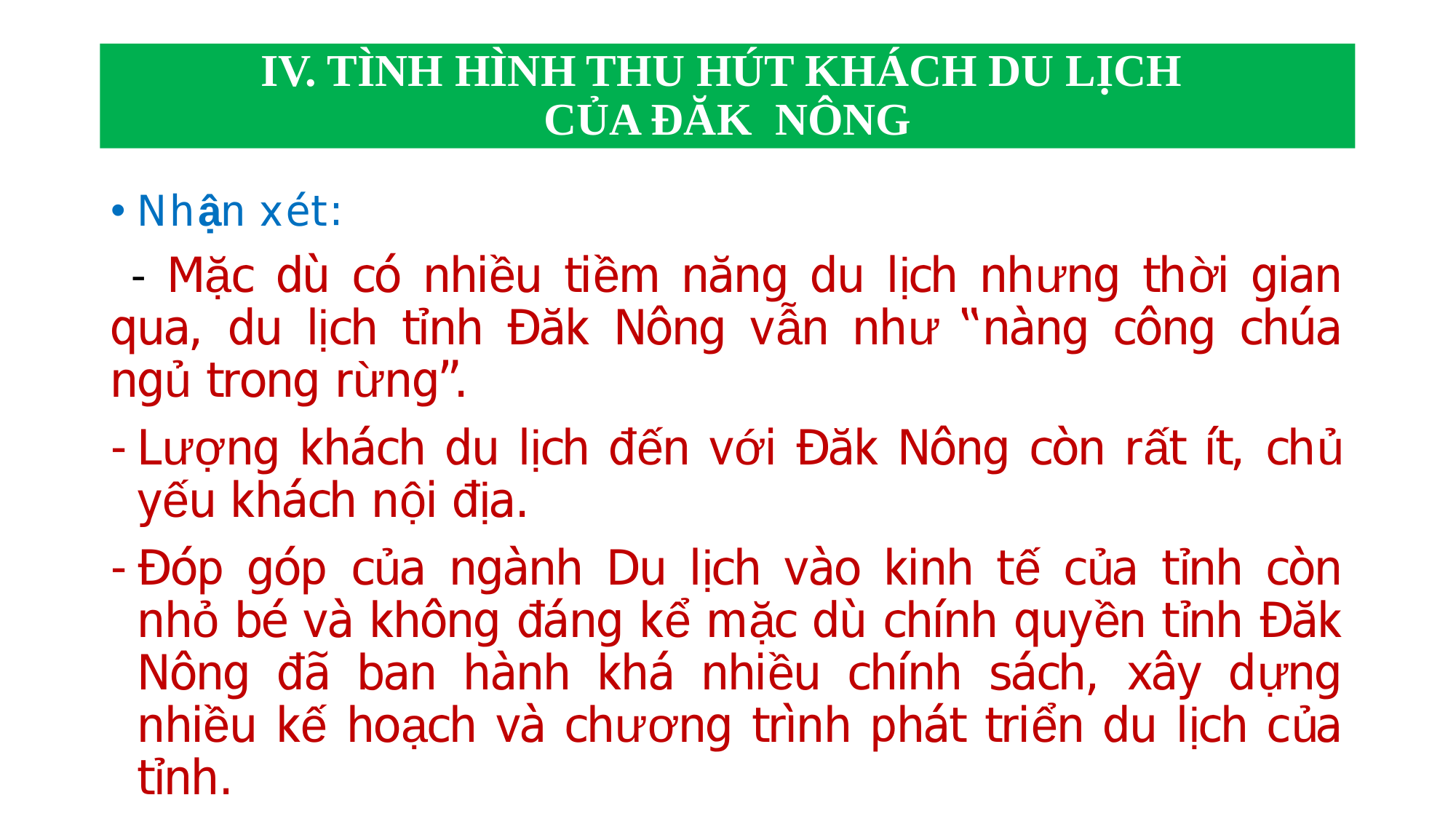

# IV. TÌNH HÌNH THU HÚT KHÁCH DU LỊCH CỦA ĐĂK  NÔNG
Nhận xét:
 - Mặc dù có nhiều tiềm năng du lịch nhưng thời gian qua, du lịch tỉnh Đăk Nông vẫn như “nàng công chúa ngủ trong rừng”.
Lượng khách du lịch đến với Đăk Nông còn rất ít, chủ yếu khách nội địa.
Đóp góp của ngành Du lịch vào kinh tế của tỉnh còn nhỏ bé và không đáng kể mặc dù chính quyền tỉnh Đăk Nông đã ban hành khá nhiều chính sách, xây dựng nhiều kế hoạch và chương trình phát triển du lịch của tỉnh.